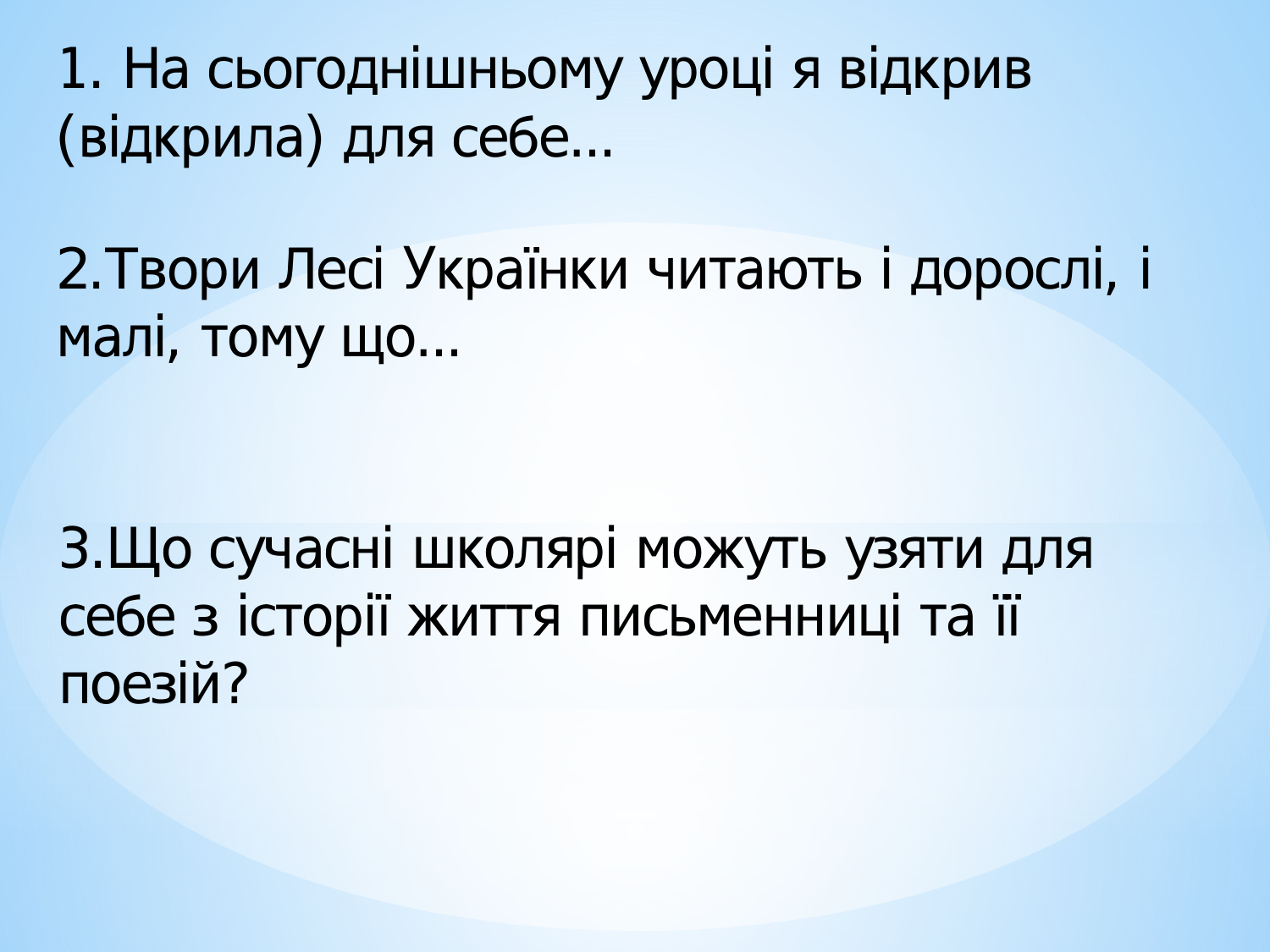

1. На сьогоднішньому уроці я відкрив (відкрила) для себе…
2.Твори Лесі Українки читають і дорослі, і малі, тому що…
3.Що сучасні школярі можуть узяти для
себе з історії життя письменниці та її поезій?